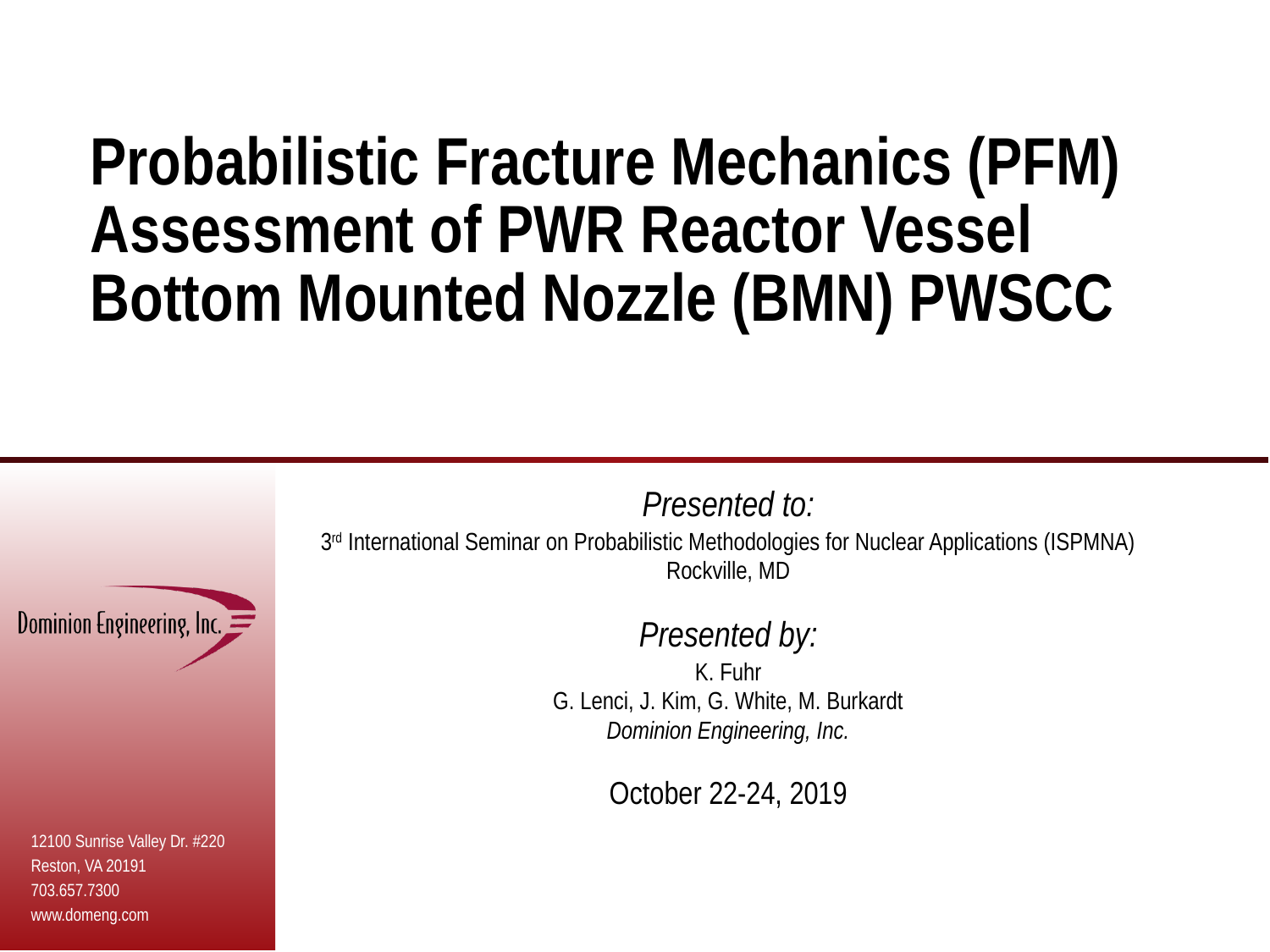

# Probabilistic Fracture Mechanics (PFM) Assessment of PWR Reactor Vessel Bottom Mounted Nozzle (BMN) PWSCC
Presented to:
3rd International Seminar on Probabilistic Methodologies for Nuclear Applications (ISPMNA)
Rockville, MD

Presented by:
K. Fuhr
G. Lenci, J. Kim, G. White, M. Burkardt
Dominion Engineering, Inc.

October 22-24, 2019